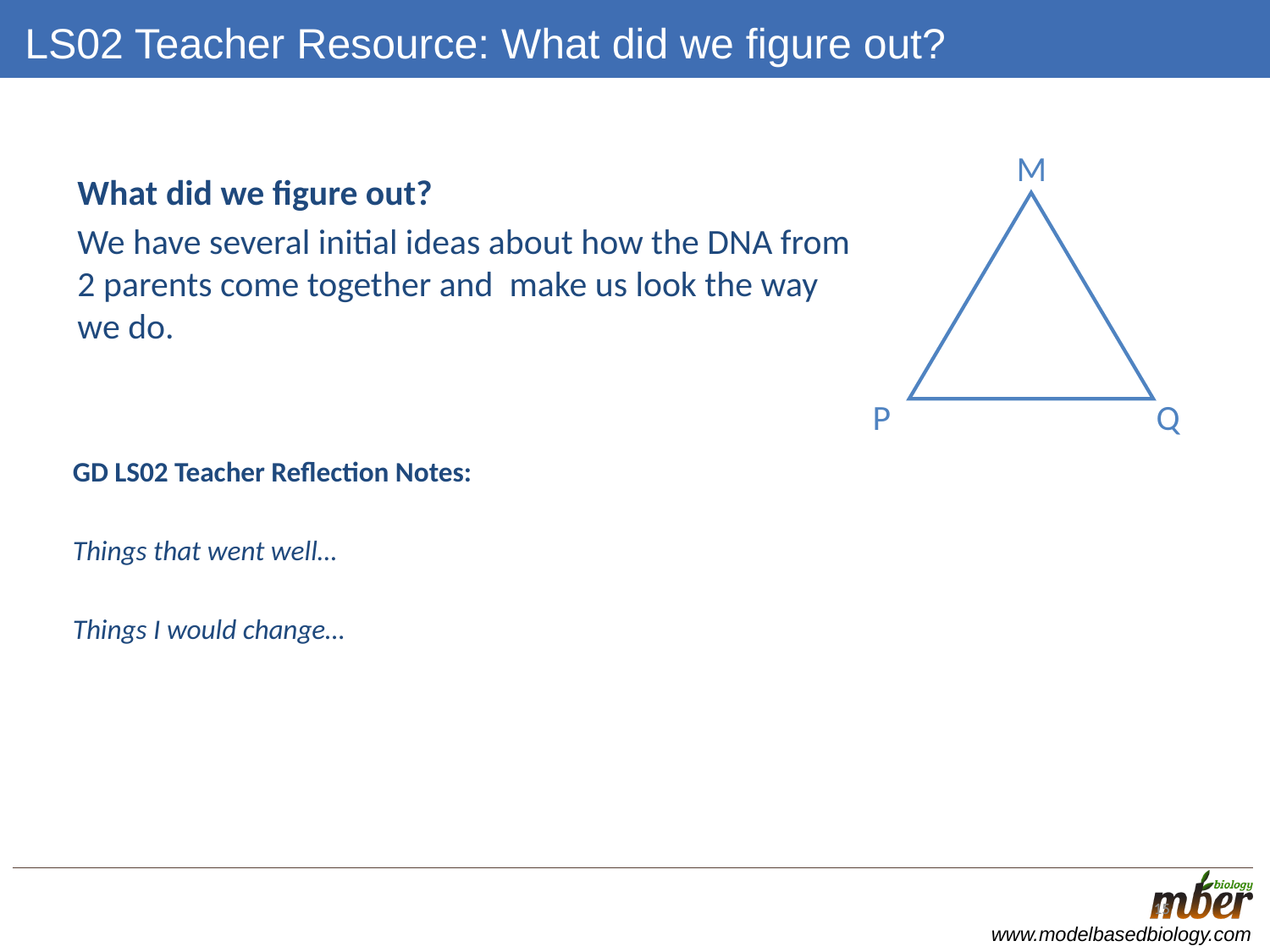

# LS02 Teacher Resource: What did we figure out?
M

Q
P
What did we figure out?
We have several initial ideas about how the DNA from 2 parents come together and  make us look the way we do.

GD LS02 Teacher Reflection Notes:

Things that went well…

Things I would change…

15
15